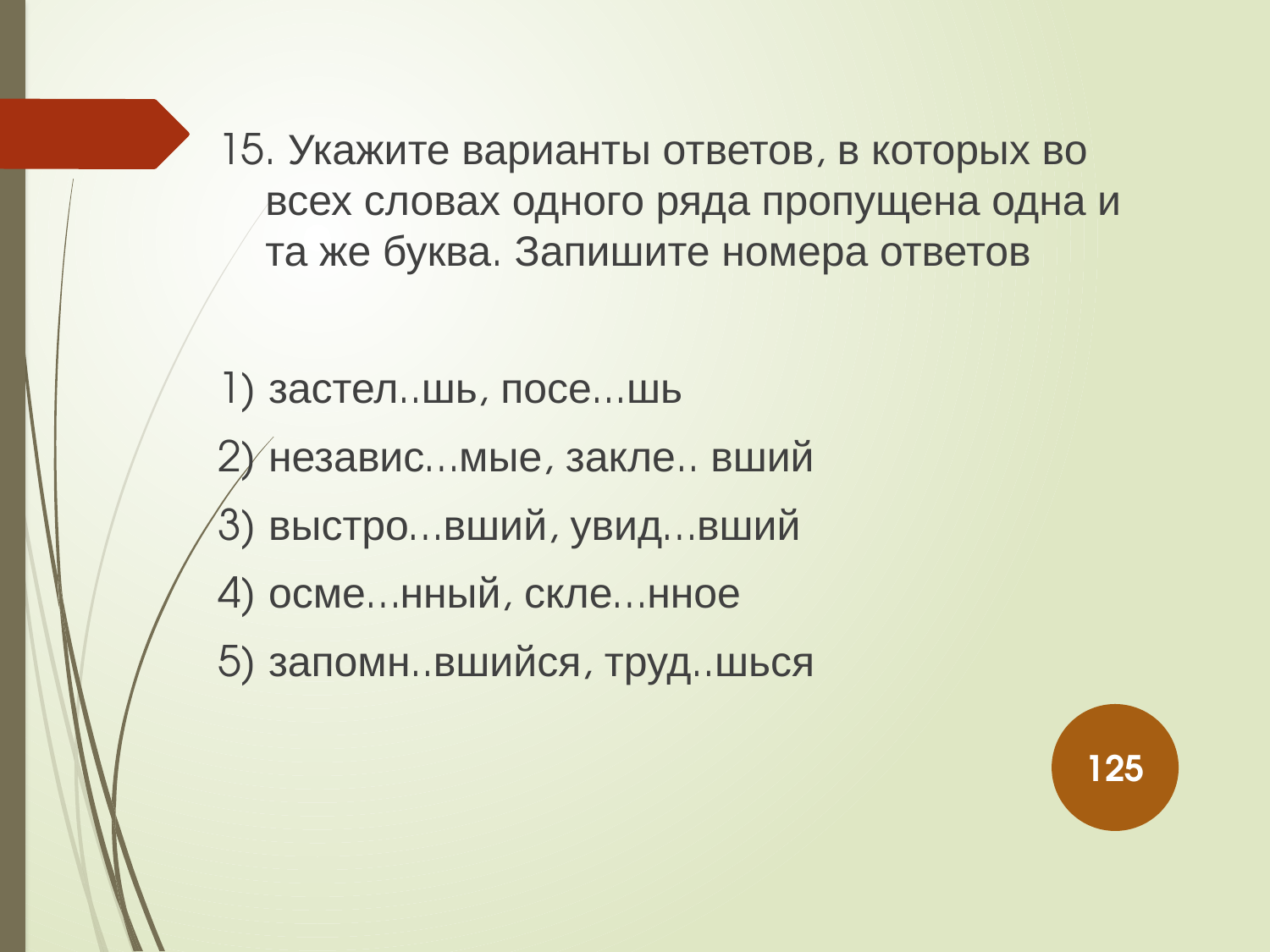

15. Укажите варианты ответов, в которых во всех словах одного ряда пропущена одна и та же буква. Запишите номера ответов

1) застел..шь, посе...шь
2) независ…мые, закле.. вший
3) выстро…вший, увид…вший
4) осме…нный, скле…нное
5) запомн..вшийся, труд..шься
125